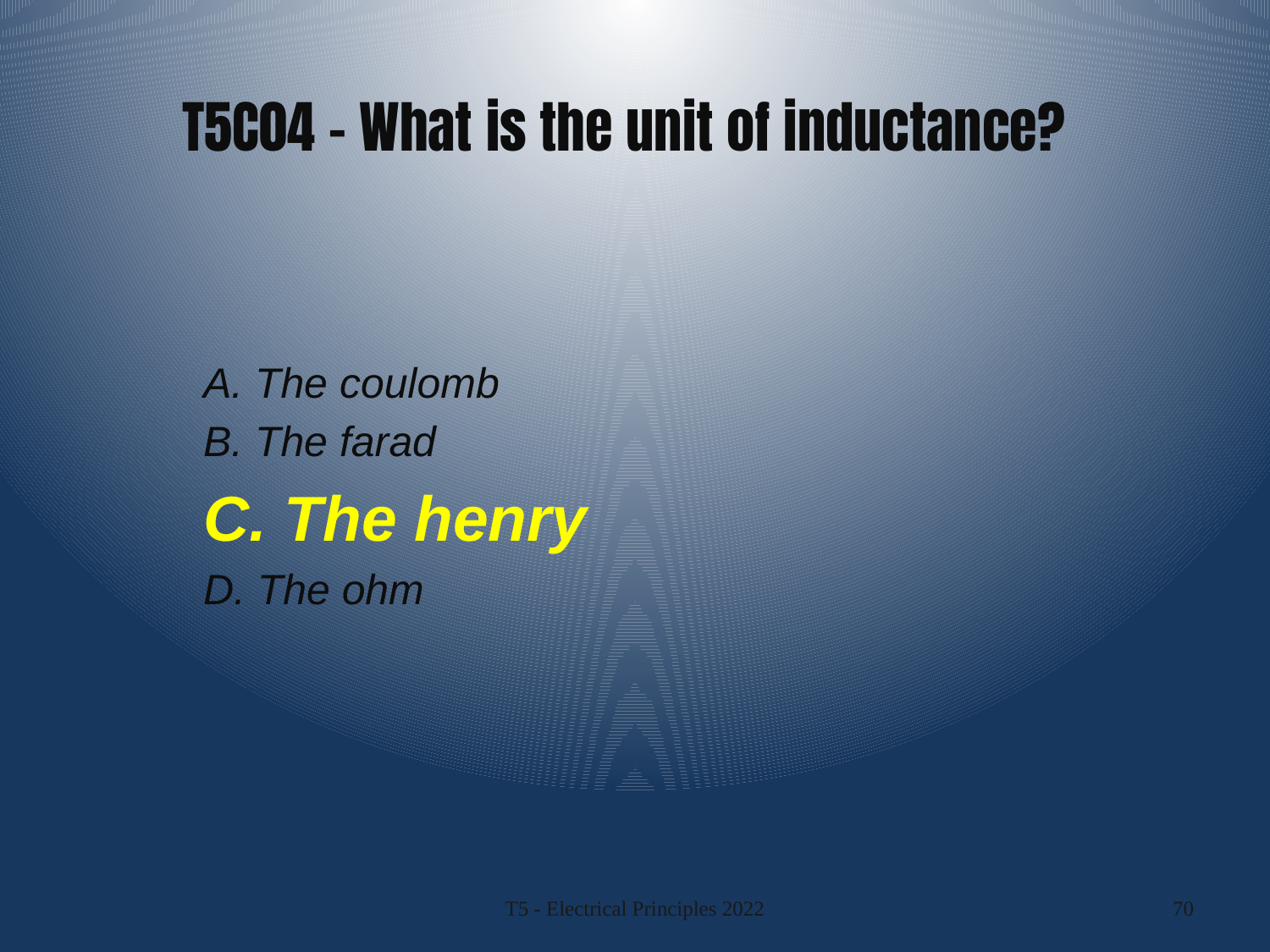

# T5C04 - What is the unit of inductance?
A. The coulomb
B. The farad
C. The henry
D. The ohm

T5 - Electrical Principles 2022
70